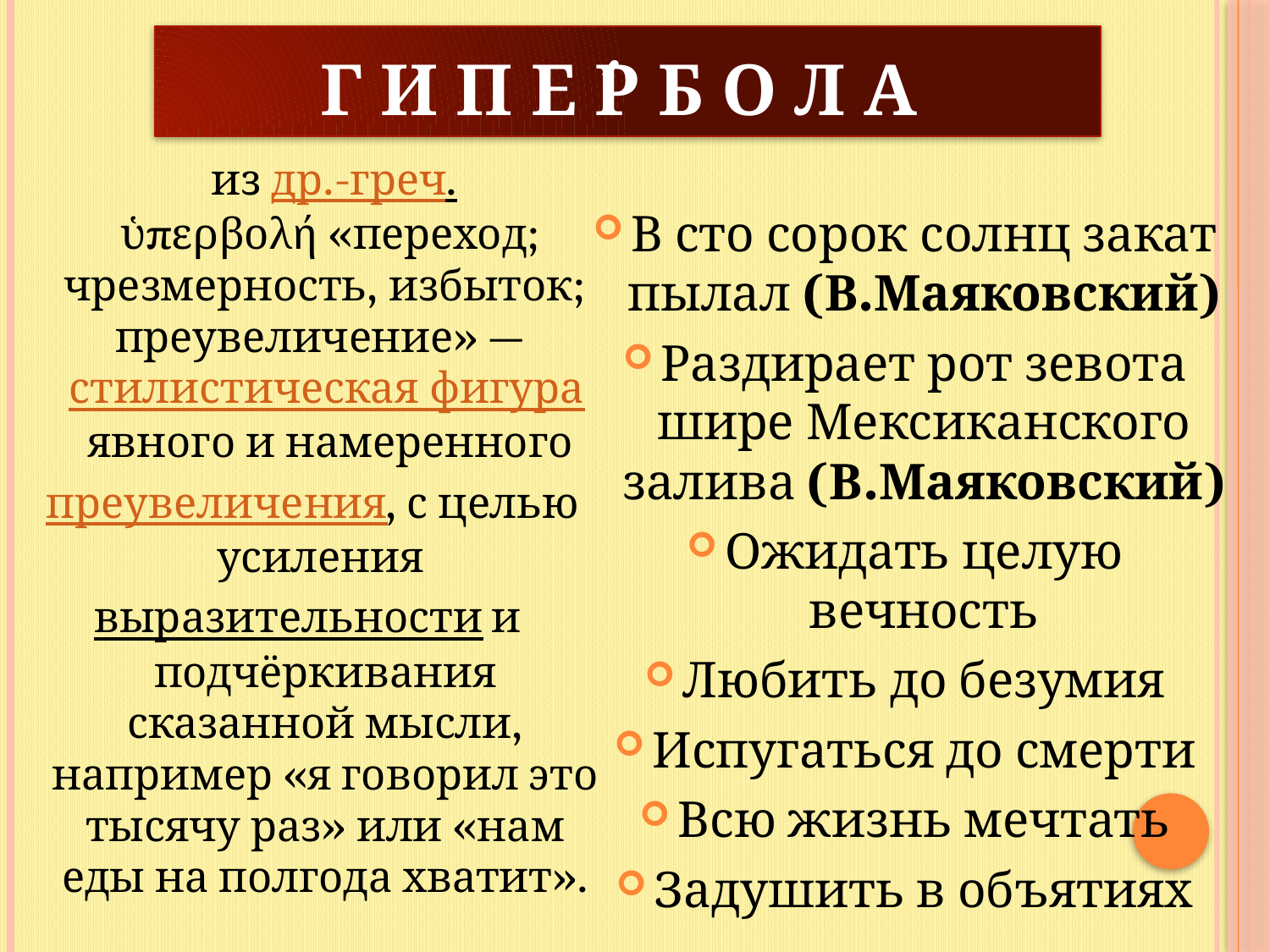

# Г и п е ́р б о л а
      из др.-греч. ὑπερβολή «переход; чрезмерность, избыток; преувеличение» — стилистическая фигура явного и намеренного
 преувеличения, с целью усиления
выразительности и подчёркивания сказанной мысли, например «я говорил это тысячу раз» или «нам еды на полгода хватит».
В сто сорок солнц закат пылал (В.Маяковский)
Раздирает рот зевота шире Мексиканского залива (В.Маяковский)
Ожидать целую вечность
Любить до безумия
Испугаться до смерти
Всю жизнь мечтать
Задушить в объятиях